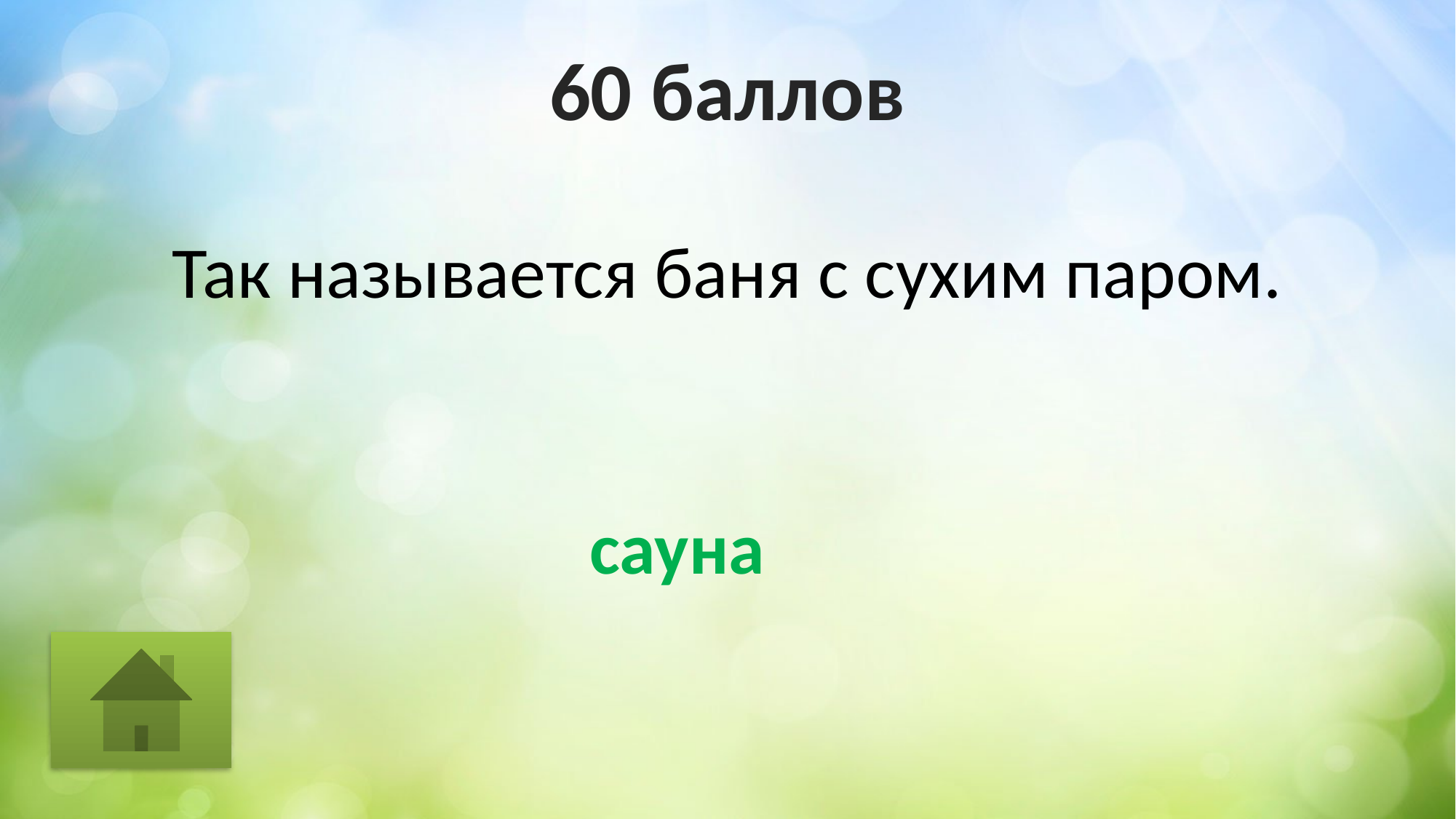

# 60 баллов
Так называется баня с сухим паром.
сауна